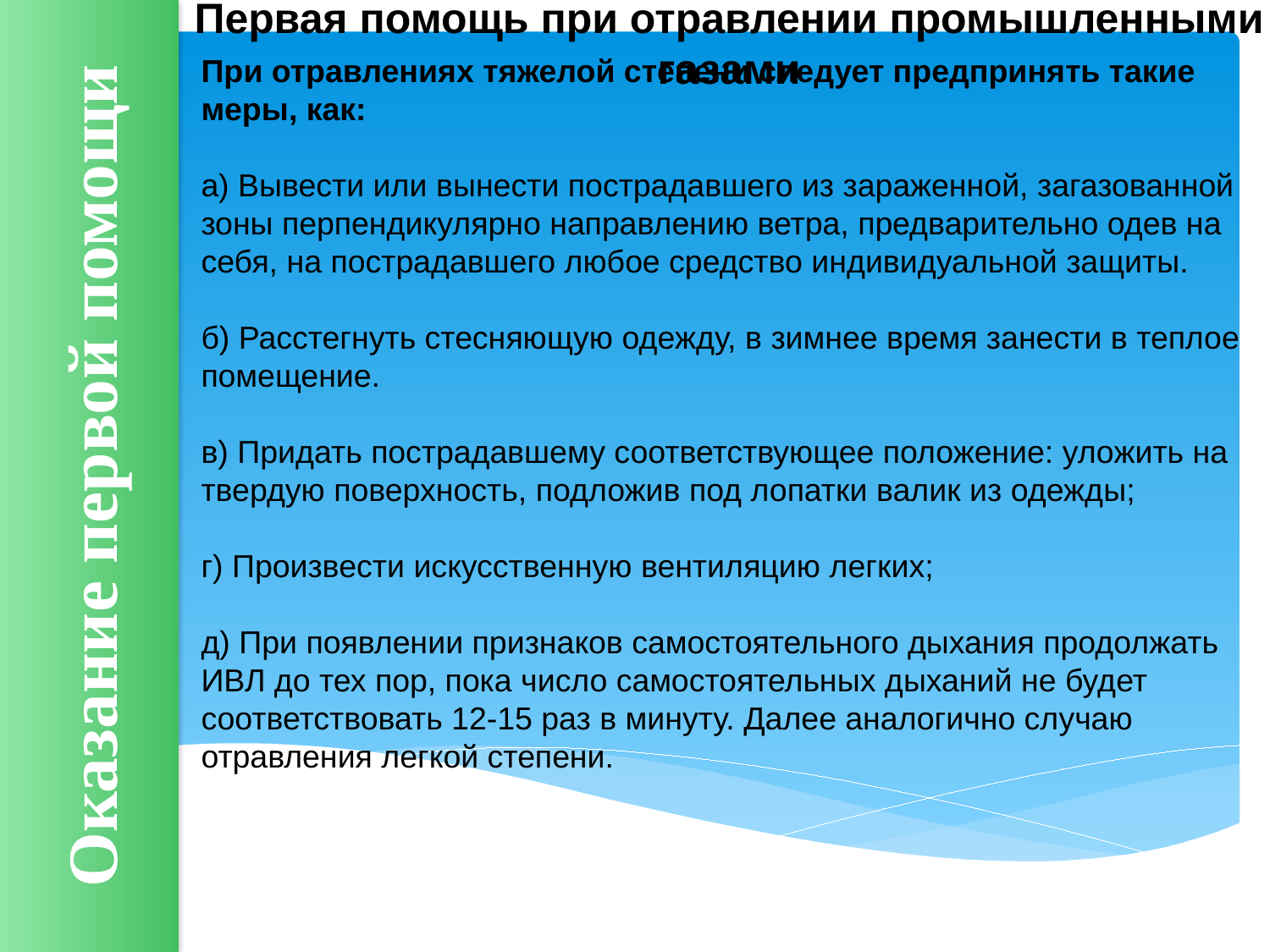

Первая помощь при отравлении промышленными газами

При отравлениях тяжелой степени следует предпринять такие меры, как:
а) Вывести или вынести пострадавшего из зараженной, загазованной зоны перпендикулярно направлению ветра, предварительно одев на себя, на пострадавшего любое средство индивидуальной защиты.
б) Расстегнуть стесняющую одежду, в зимнее время занести в теплое помещение.
в) Придать пострадавшему соответствующее положение: уложить на твердую поверхность, подложив под лопатки валик из одежды;
г) Произвести искусственную вентиляцию легких;
д) При появлении признаков самостоятельного дыхания продолжать ИВЛ до тех пор, пока число самостоятельных дыханий не будет соответствовать 12-15 раз в минуту. Далее аналогично случаю отравления легкой степени.
Оказание первой помощи